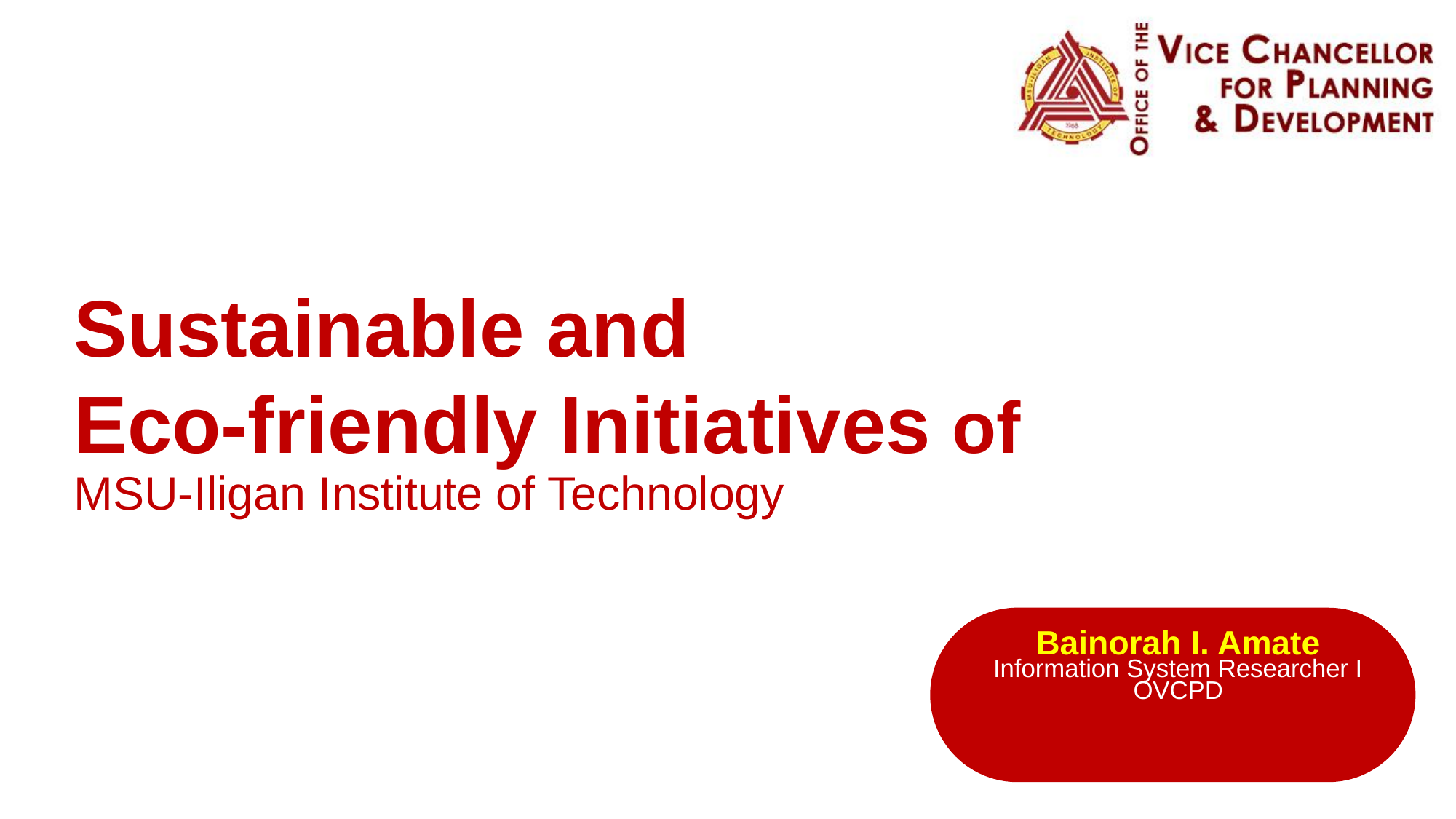

Sustainable and
Eco-friendly Initiatives of
MSU-Iligan Institute of Technology

Bainorah I. Amate
Information System Researcher I
OVCPD